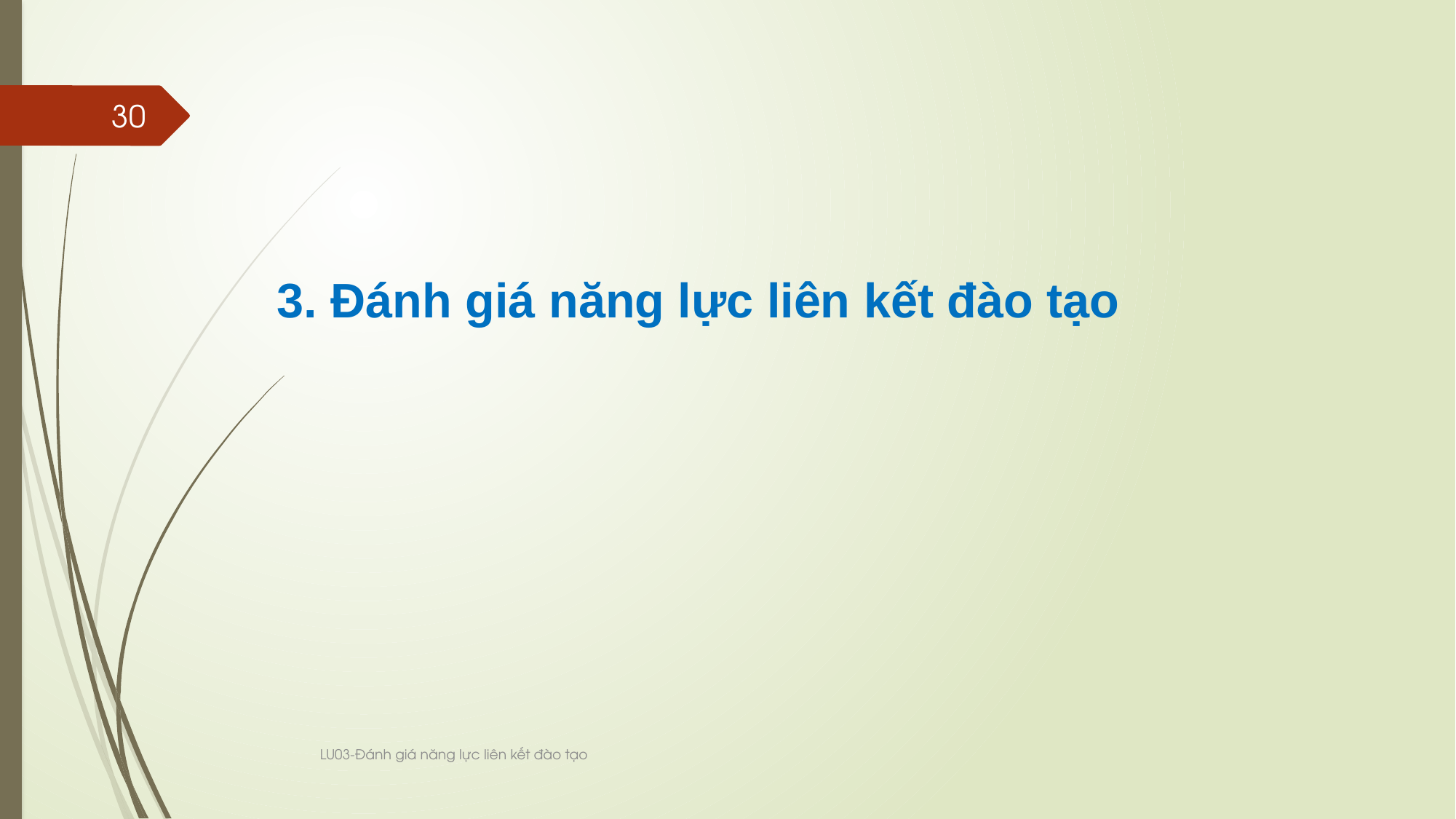

30

3. Đánh giá năng lực liên kết đào tạo

LU03-Đánh giá năng lực liên kết đào tạo